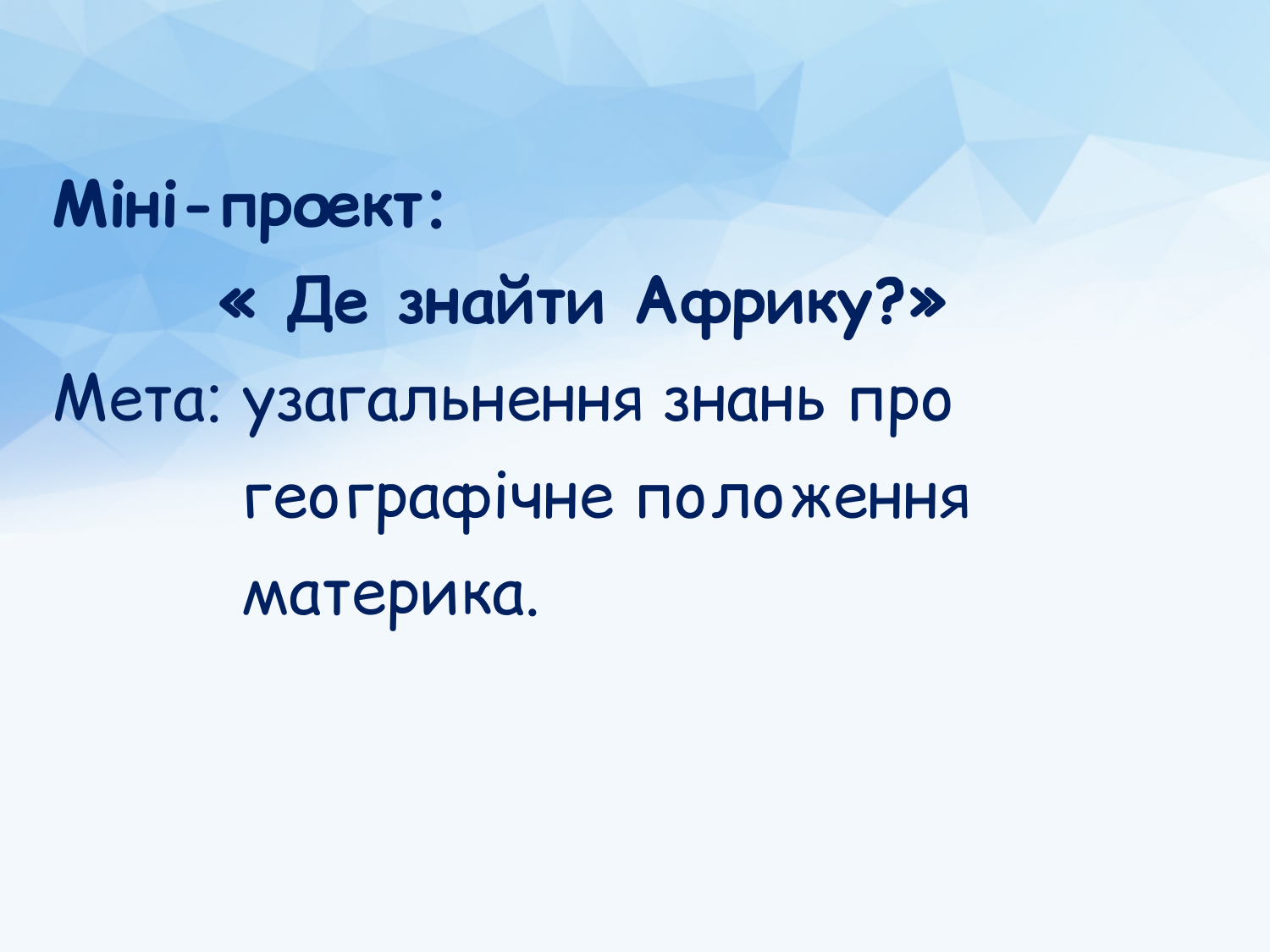

#
Міні-проект:
      « Де знайти Африку?»
Мета: узагальнення знань про
          географічне положення
          материка.